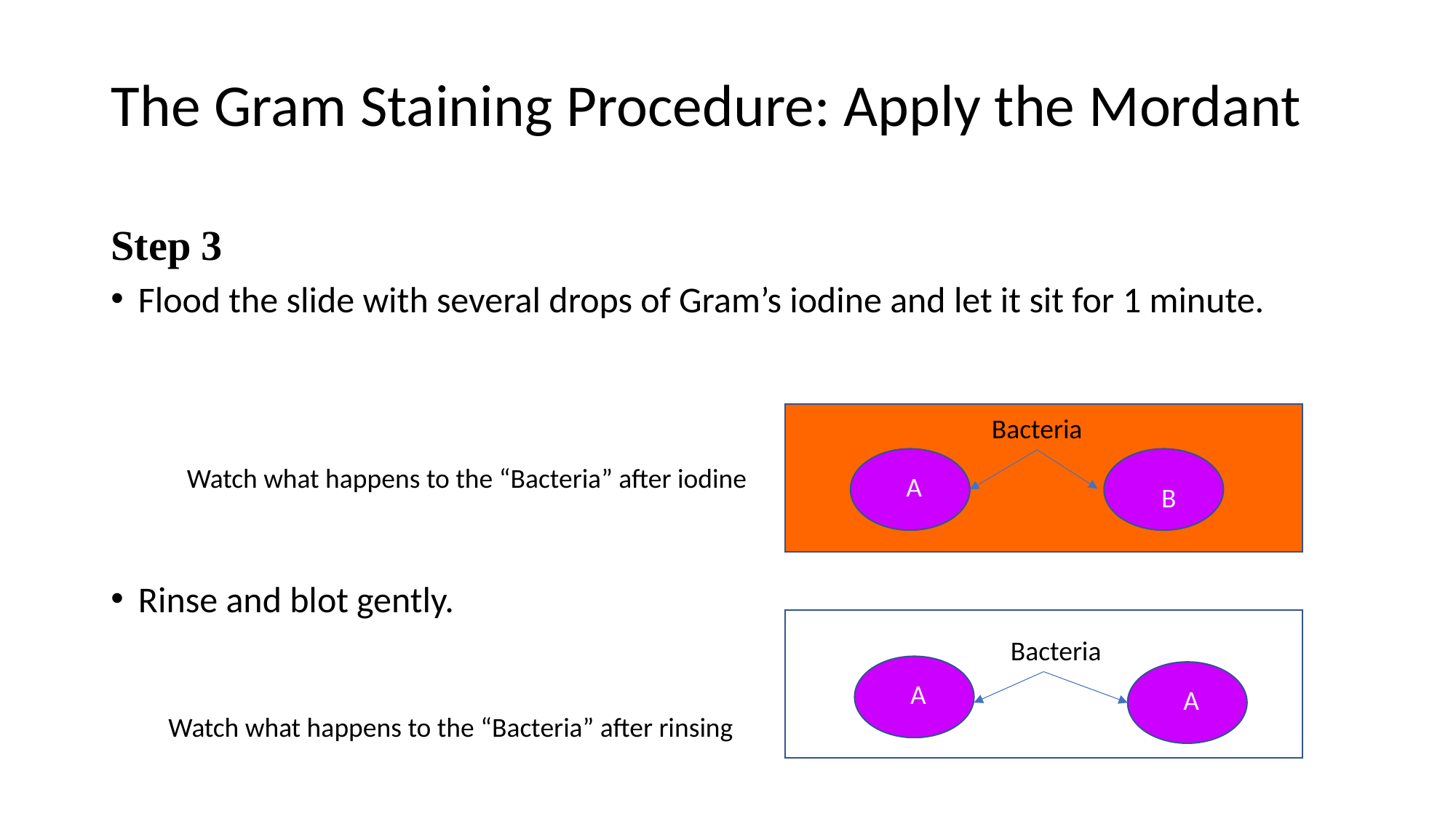

# The Gram Staining Procedure: Apply the Mordant
Step 3
Flood the slide with several drops of Gram’s iodine and let it sit for 1 minute.

Rinse and blot gently.

Bacteria

A

B
Watch what happens to the “Bacteria” after iodine

Bacteria

A

A
Watch what happens to the “Bacteria” after rinsing